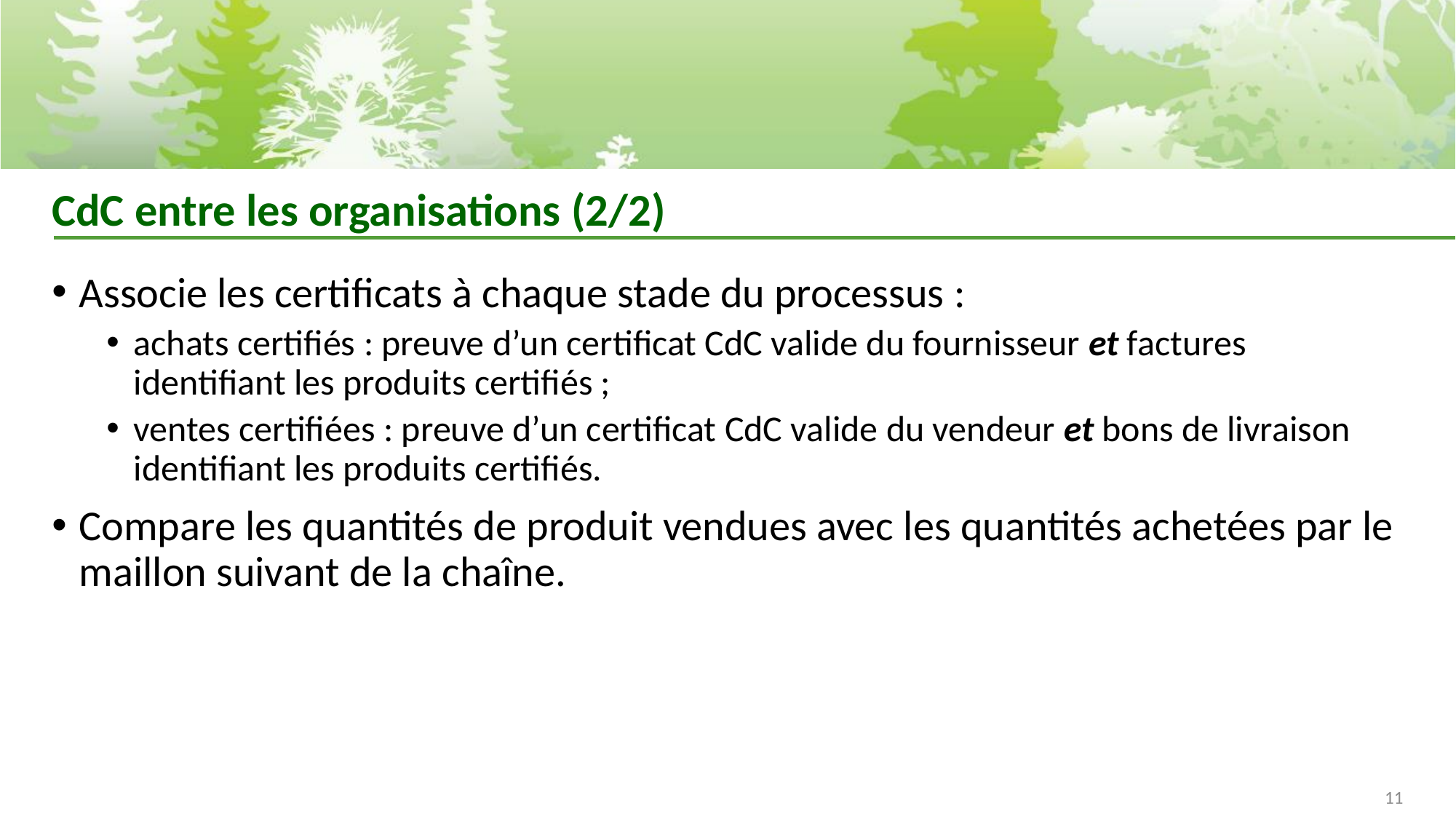

# CdC entre les organisations (2/2)
Associe les certificats à chaque stade du processus :
achats certifiés : preuve d’un certificat CdC valide du fournisseur et factures identifiant les produits certifiés ;
ventes certifiées : preuve d’un certificat CdC valide du vendeur et bons de livraison identifiant les produits certifiés.
Compare les quantités de produit vendues avec les quantités achetées par le maillon suivant de la chaîne.

11